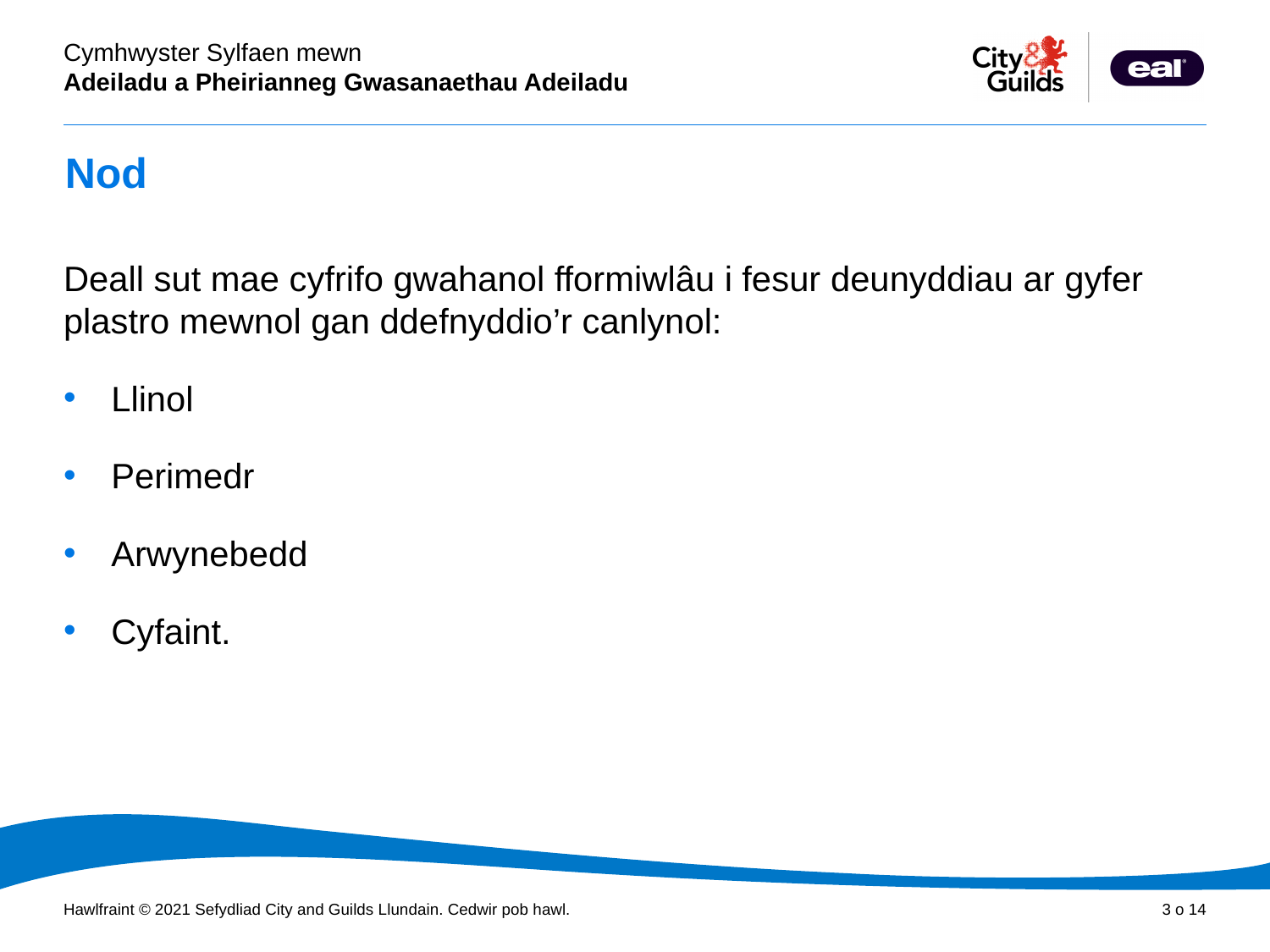

# Nod
Deall sut mae cyfrifo gwahanol fformiwlâu i fesur deunyddiau ar gyfer plastro mewnol gan ddefnyddio’r canlynol:
Llinol
Perimedr
Arwynebedd
Cyfaint.